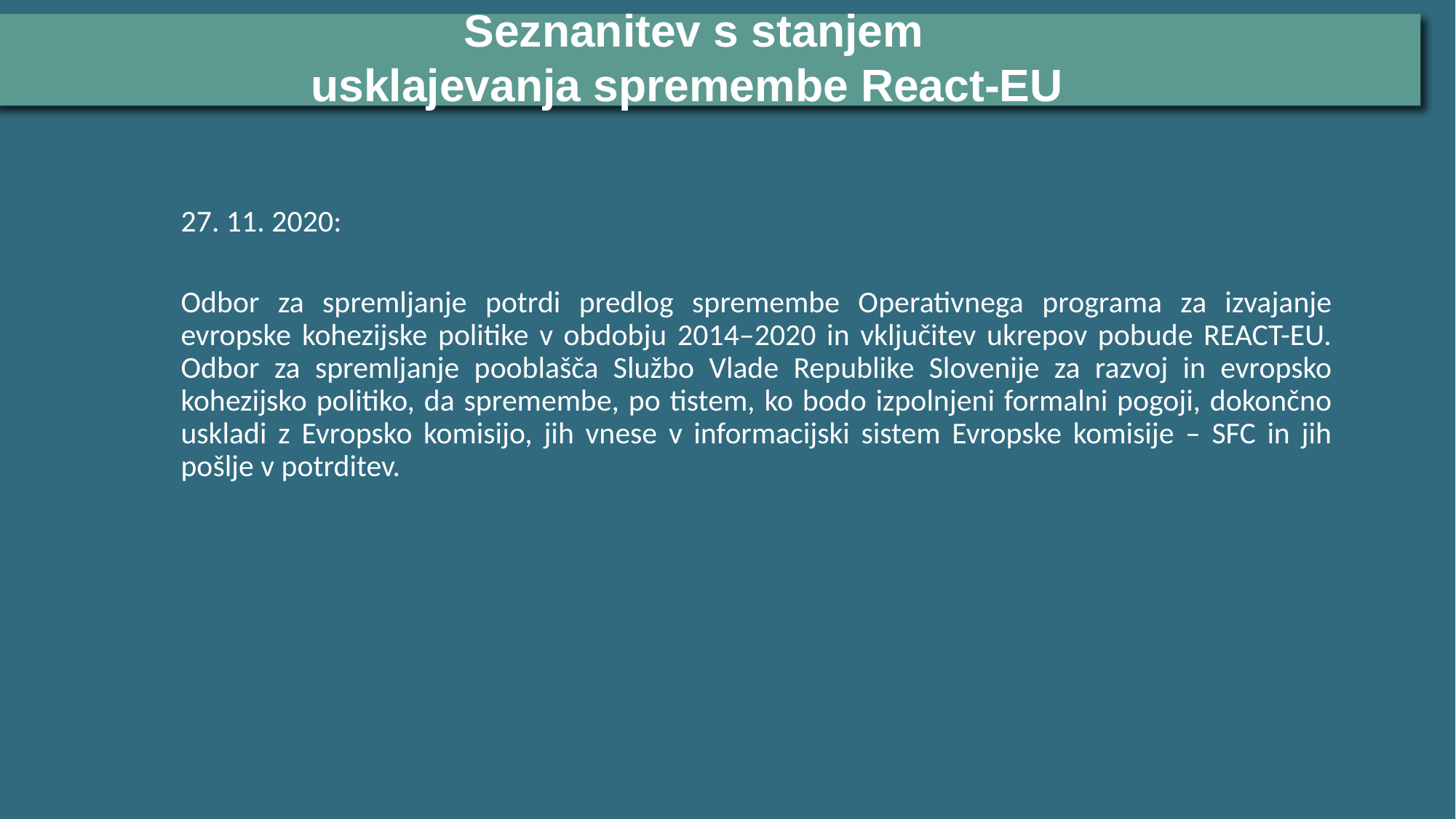

# Seznanitev s stanjem usklajevanja spremembe React-EU
27. 11. 2020:

Odbor za spremljanje potrdi predlog spremembe Operativnega programa za izvajanje evropske kohezijske politike v obdobju 2014–2020 in vključitev ukrepov pobude REACT-EU. Odbor za spremljanje pooblašča Službo Vlade Republike Slovenije za razvoj in evropsko kohezijsko politiko, da spremembe, po tistem, ko bodo izpolnjeni formalni pogoji, dokončno uskladi z Evropsko komisijo, jih vnese v informacijski sistem Evropske komisije – SFC in jih pošlje v potrditev.